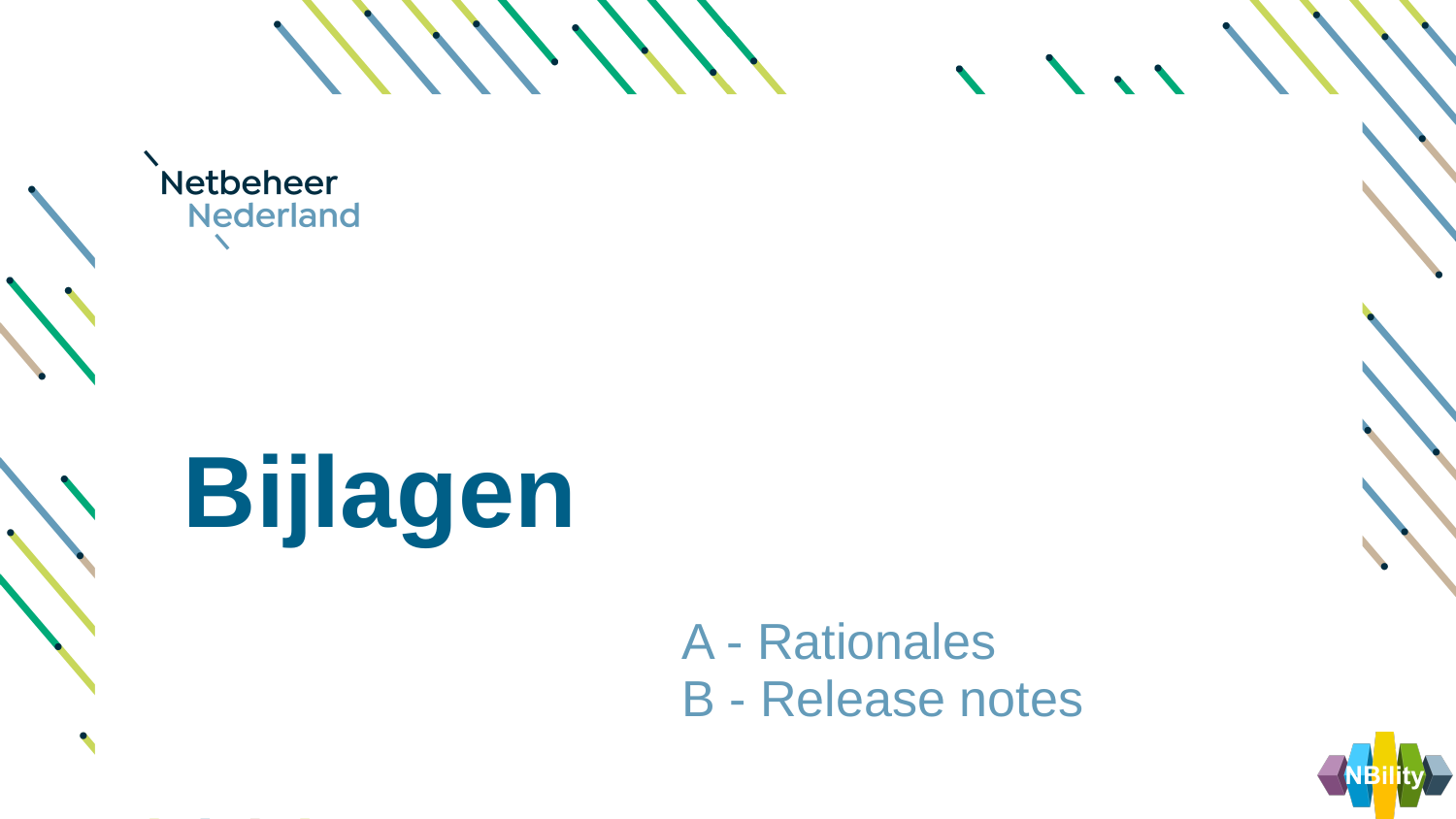

# Bijlagen
A - Rationales
B - Release notes